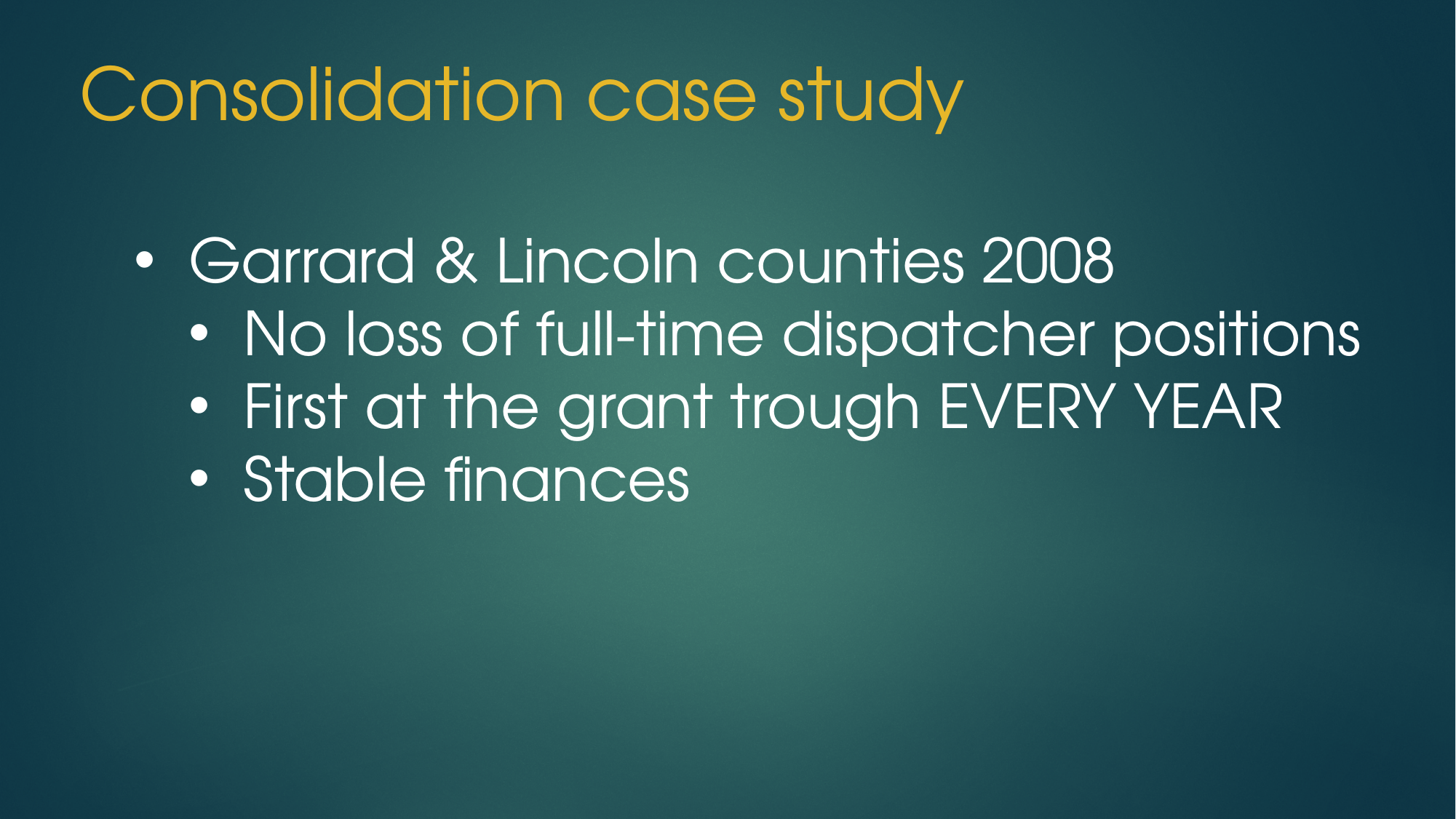

Consolidation case study

Garrard & Lincoln counties 2008
No loss of full-time dispatcher positions
First at the grant trough EVERY YEAR
Stable finances